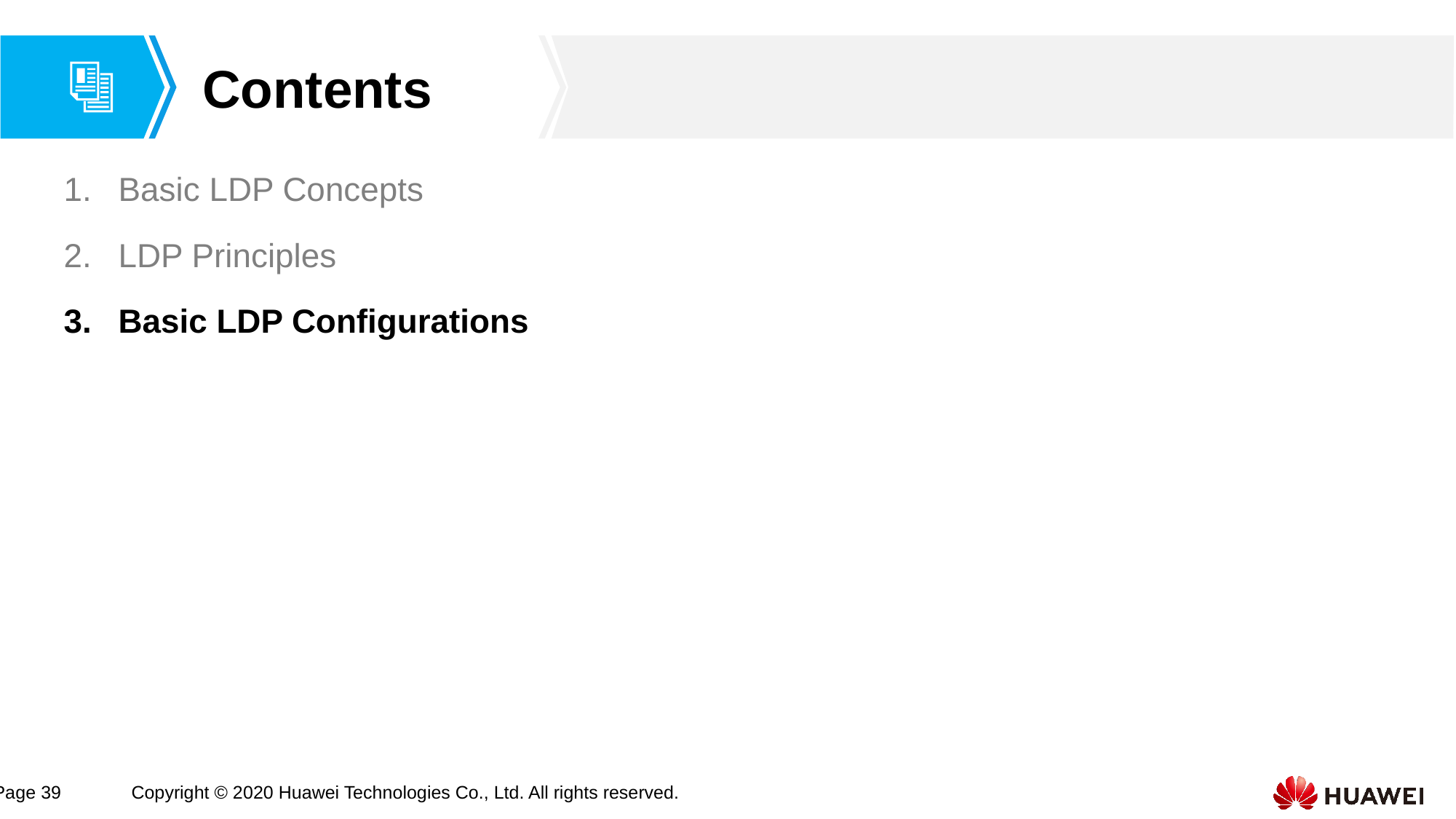

Basic LDP Concepts
LDP Principles
Basic LDP Configurations